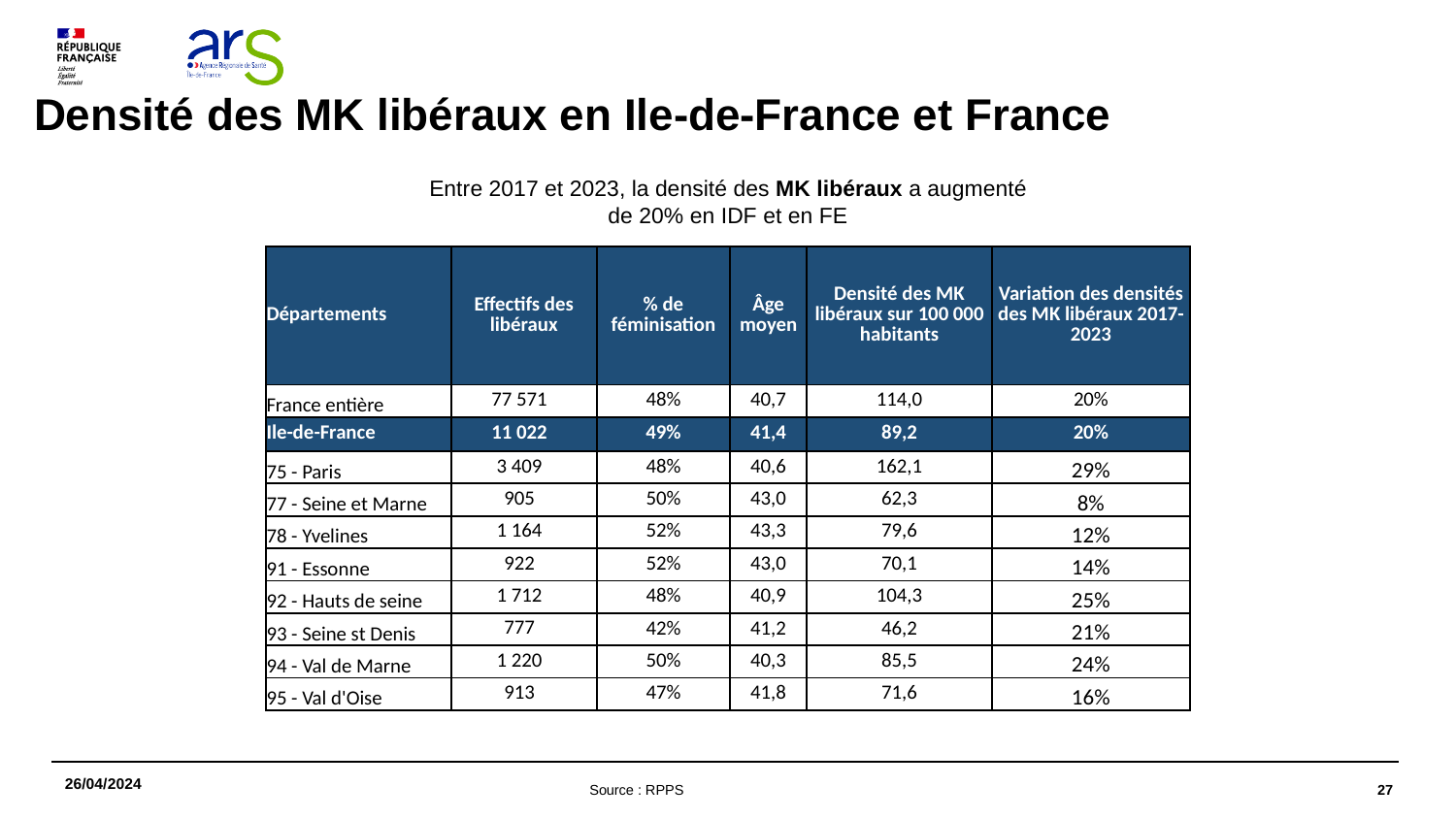

# Densité des MK libéraux en Ile-de-France et France
Entre 2017 et 2023, la densité des MK libéraux a augmenté de 20% en IDF et en FE
| Départements | Effectifs des libéraux | % de féminisation | Âge moyen | Densité des MK libéraux sur 100 000 habitants | Variation des densités des MK libéraux 2017-2023 |
| --- | --- | --- | --- | --- | --- |
| France entière | 77 571 | 48% | 40,7 | 114,0 | 20% |
| Ile-de-France | 11 022 | 49% | 41,4 | 89,2 | 20% |
| 75 - Paris | 3 409 | 48% | 40,6 | 162,1 | 29% |
| 77 - Seine et Marne | 905 | 50% | 43,0 | 62,3 | 8% |
| 78 - Yvelines | 1 164 | 52% | 43,3 | 79,6 | 12% |
| 91 - Essonne | 922 | 52% | 43,0 | 70,1 | 14% |
| 92 - Hauts de seine | 1 712 | 48% | 40,9 | 104,3 | 25% |
| 93 - Seine st Denis | 777 | 42% | 41,2 | 46,2 | 21% |
| 94 - Val de Marne | 1 220 | 50% | 40,3 | 85,5 | 24% |
| 95 - Val d'Oise | 913 | 47% | 41,8 | 71,6 | 16% |
26/04/2024
27
Source : RPPS